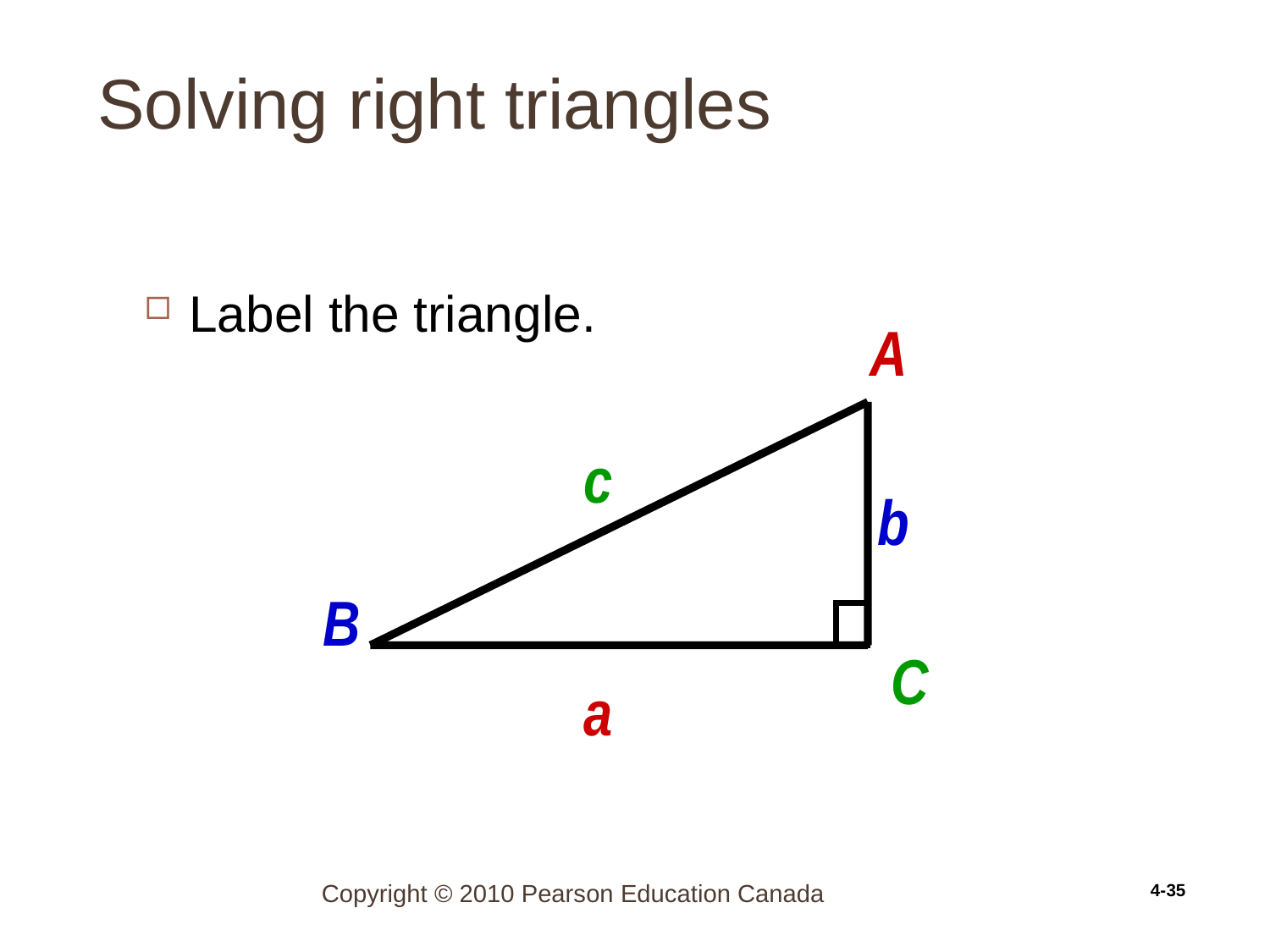

# Solving right triangles
4-35
Label the triangle.
A

c
b
B

C

a
Copyright © 2010 Pearson Education Canada
4-35